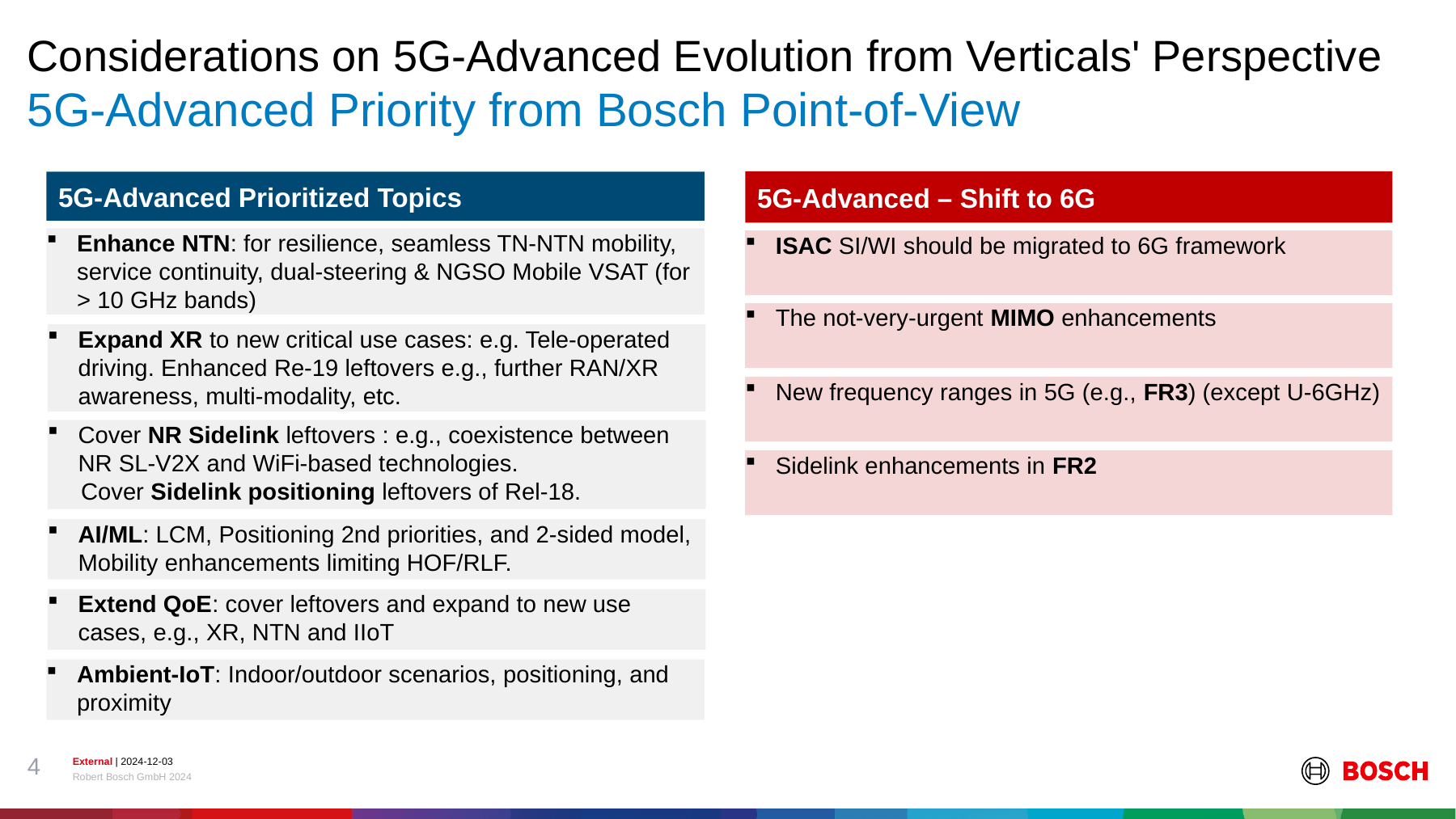

5G-Advanced Prioritized Topics
5G-Advanced – Shift to 6G
Considerations on 5G-Advanced Evolution from Verticals' Perspective
# 5G-Advanced Priority from Bosch Point-of-View
Enhance NTN: for resilience, seamless TN-NTN mobility, service continuity, dual-steering & NGSO Mobile VSAT (for > 10 GHz bands)
ISAC SI/WI should be migrated to 6G framework
The not-very-urgent MIMO enhancements

Expand XR to new critical use cases: e.g. Tele-operated driving. Enhanced Re-19 leftovers e.g., further RAN/XR awareness, multi-modality, etc.
New frequency ranges in 5G (e.g., FR3) (except U-6GHz)
Cover NR Sidelink leftovers : e.g., coexistence between NR SL-V2X and WiFi-based technologies.
     Cover Sidelink positioning leftovers of Rel-18.

Sidelink enhancements in FR2
AI/ML: LCM, Positioning 2nd priorities, and 2-sided model, Mobility enhancements limiting HOF/RLF.

Extend QoE: cover leftovers and expand to new use cases, e.g., XR, NTN and IIoT

Ambient-IoT: Indoor/outdoor scenarios, positioning, and proximity

4